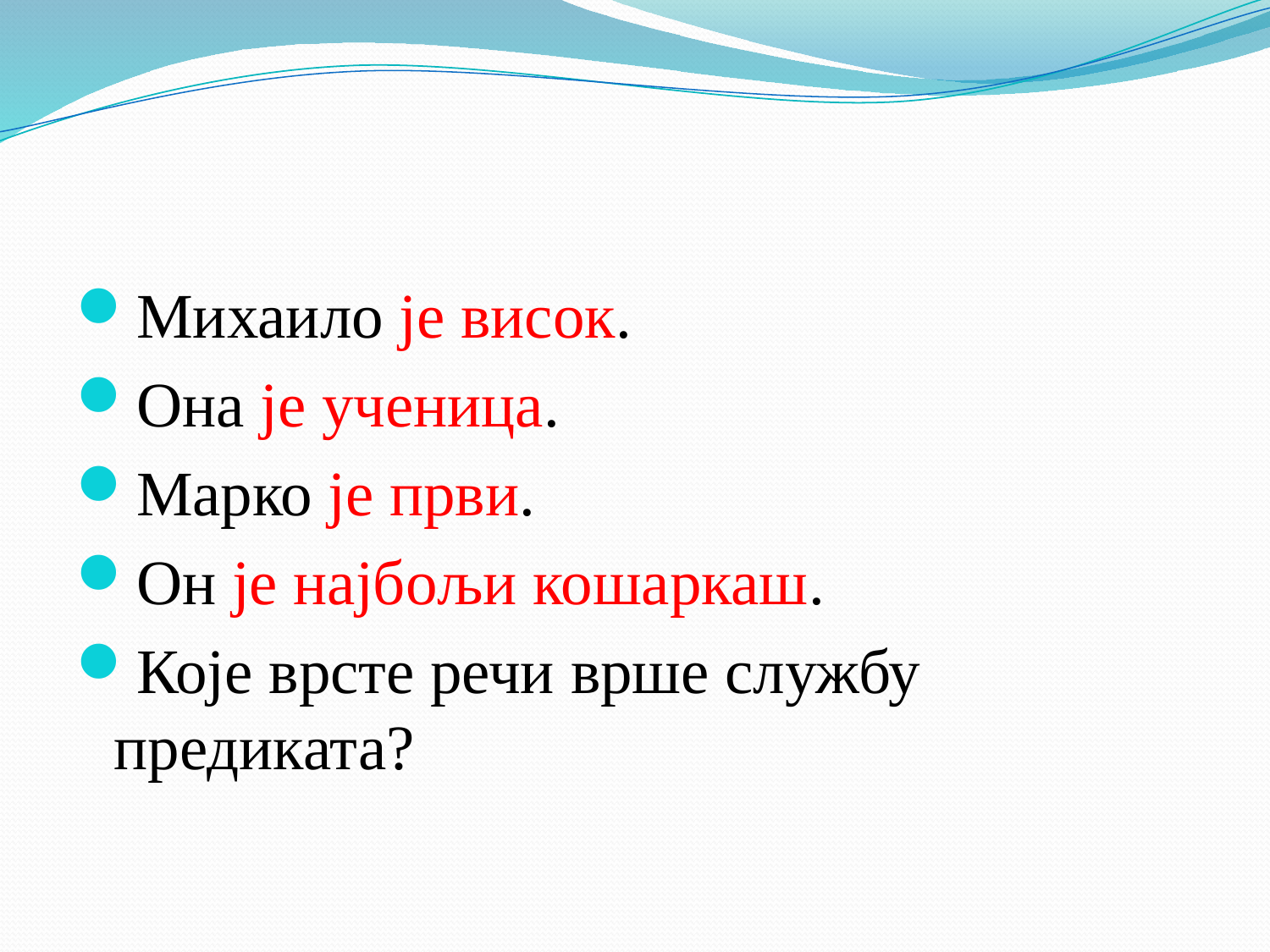

#
Михаило је висок.
Она је ученица.
Марко је први.
Он је најбољи кошаркаш.
Које врсте речи врше службу предиката?